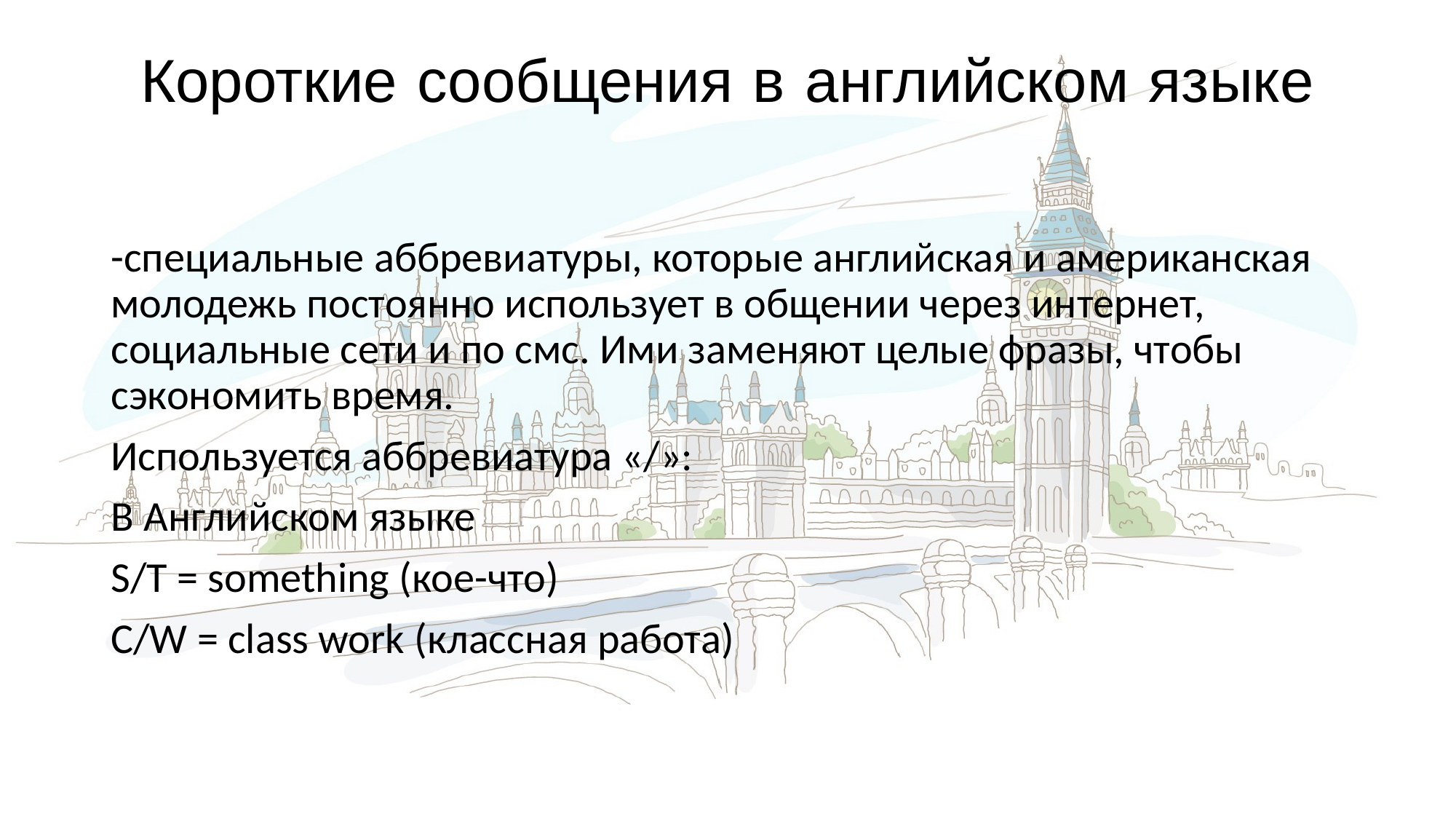

# Короткие сообщения в английском языке

-специальные аббревиатуры, которые английская и американская молодежь постоянно использует в общении через интернет, социальные сети и по смс. Ими заменяют целые фразы, чтобы сэкономить время.
Используется аббревиатура «/»:
В Английском языке
S/T = something (кое-что)
C/W = class work (классная работа)